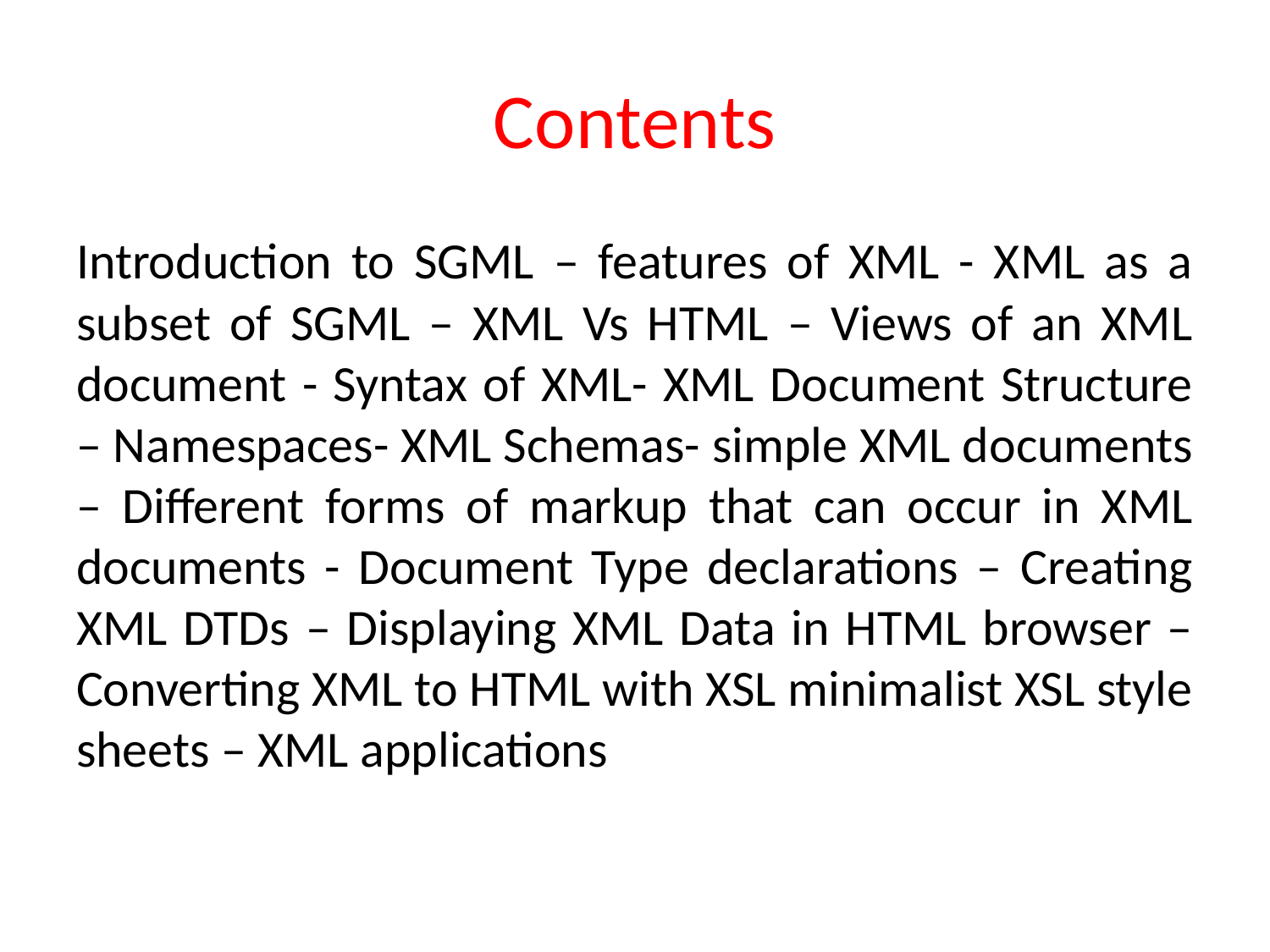

# Contents
Introduction to SGML – features of XML - XML as a subset of SGML – XML Vs HTML – Views of an XML document - Syntax of XML- XML Document Structure – Namespaces- XML Schemas- simple XML documents – Different forms of markup that can occur in XML documents - Document Type declarations – Creating XML DTDs – Displaying XML Data in HTML browser – Converting XML to HTML with XSL minimalist XSL style sheets – XML applications